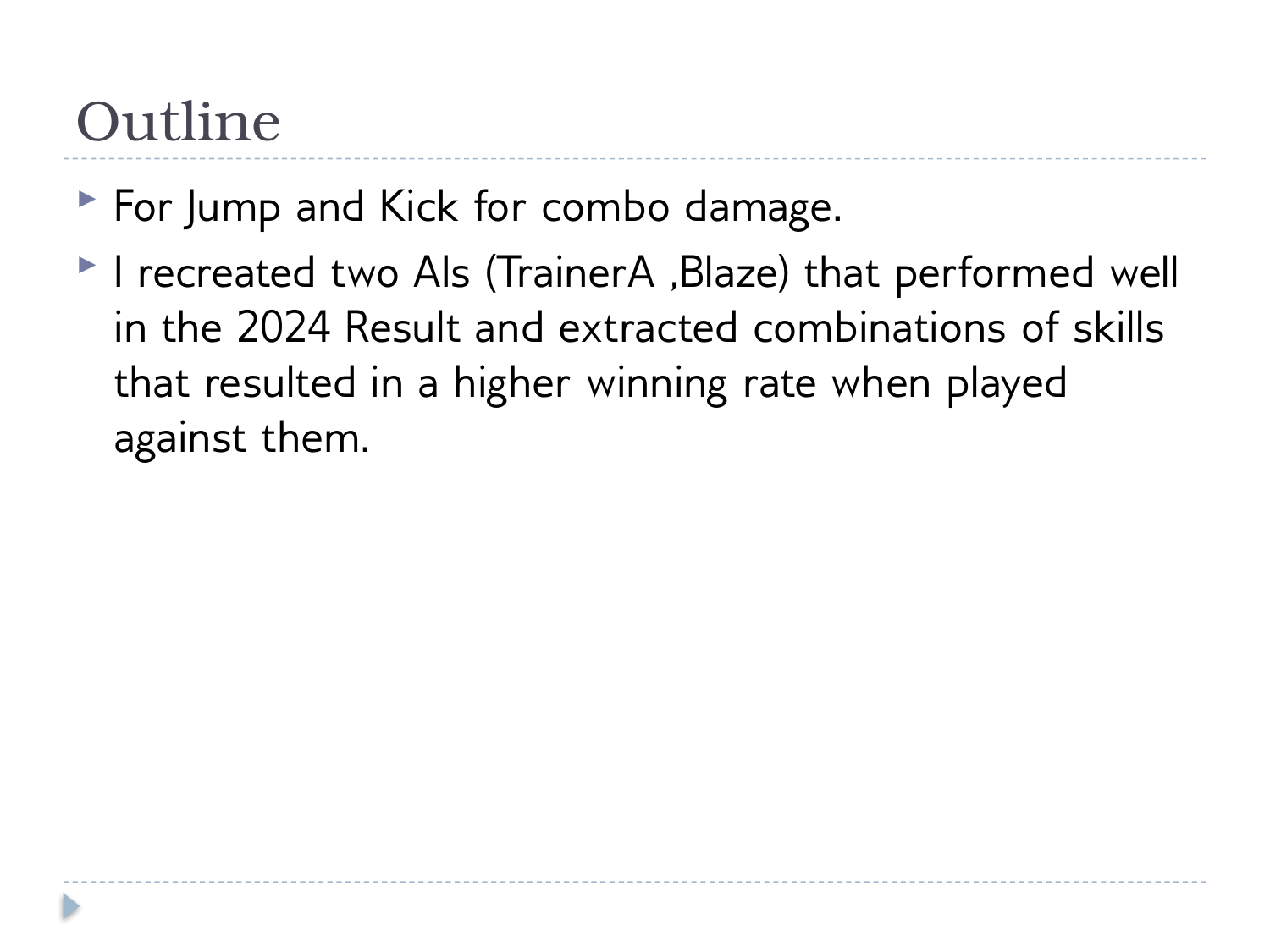

# Outline
For Jump and Kick for combo damage.
I recreated two AIs (TrainerA ,Blaze) that performed well in the 2024 Result and extracted combinations of skills that resulted in a higher winning rate when played against them.